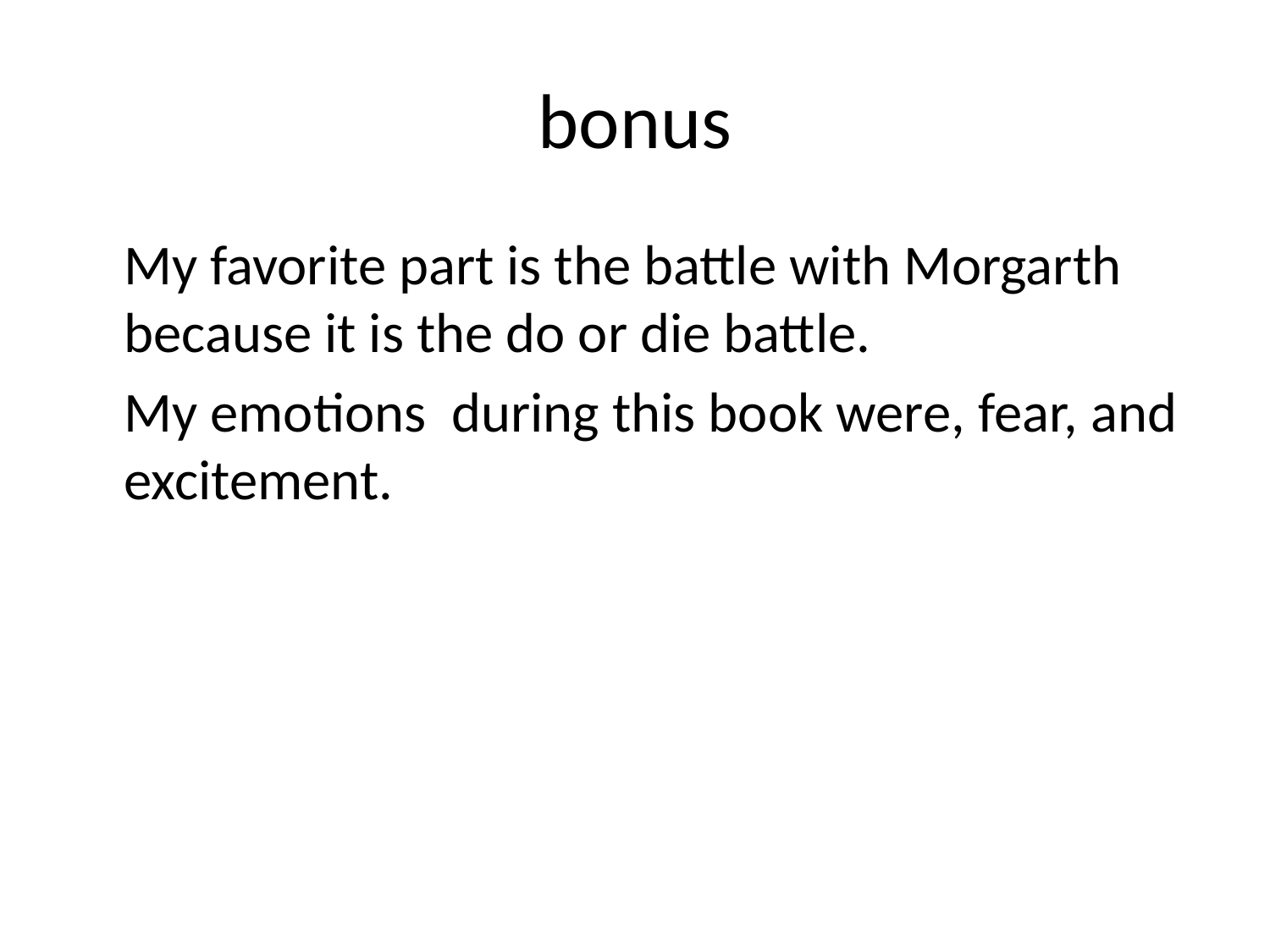

# bonus
	My favorite part is the battle with Morgarth because it is the do or die battle.
	My emotions  during this book were, fear, and excitement.